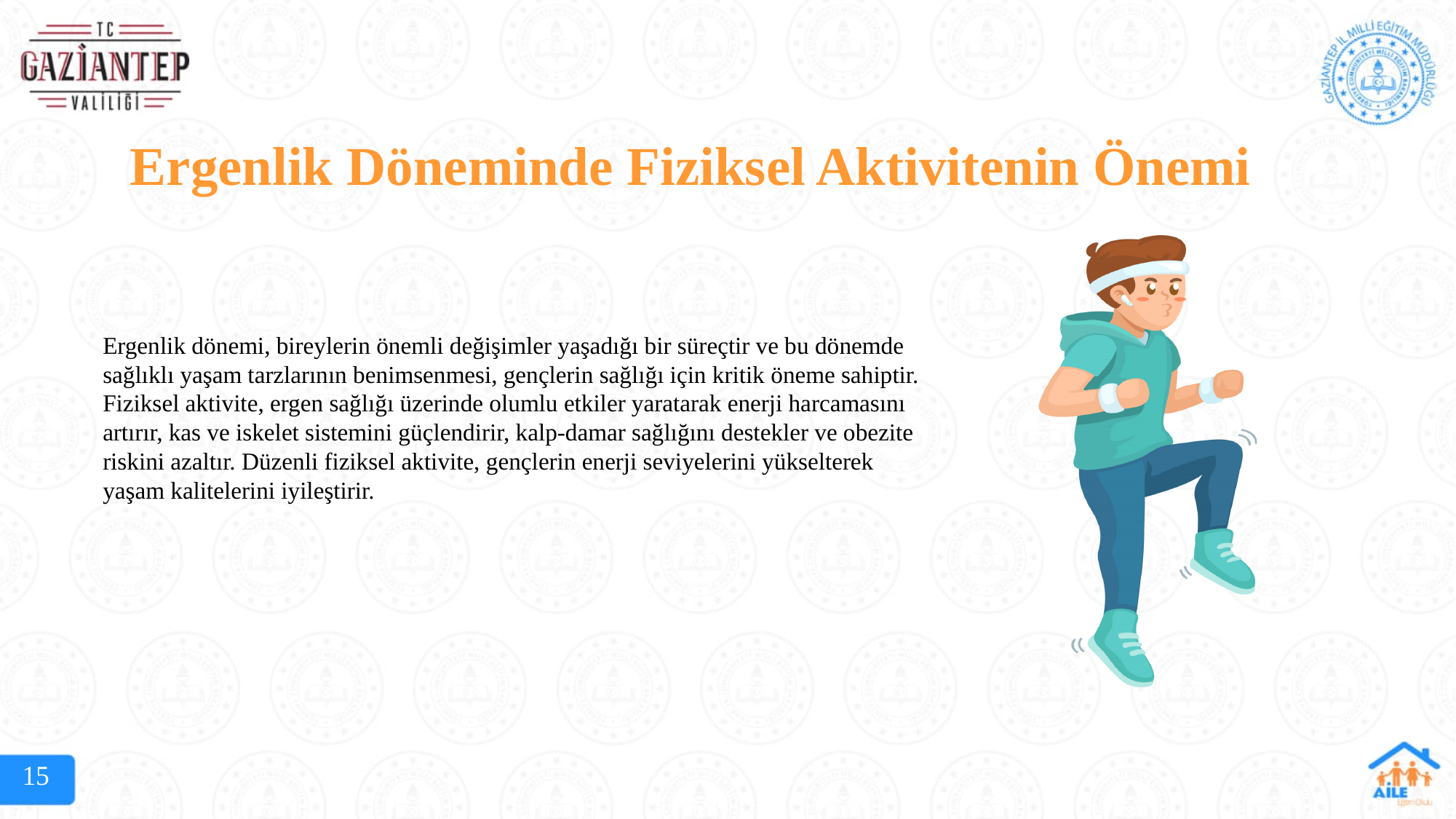

Ergenlik Döneminde Fiziksel Aktivitenin Önemi

Ergenlik dönemi, bireylerin önemli değişimler yaşadığı bir süreçtir ve bu dönemde sağlıklı yaşam tarzlarının benimsenmesi, gençlerin sağlığı için kritik öneme sahiptir. Fiziksel aktivite, ergen sağlığı üzerinde olumlu etkiler yaratarak enerji harcamasını artırır, kas ve iskelet sistemini güçlendirir, kalp-damar sağlığını destekler ve obezite riskini azaltır. Düzenli fiziksel aktivite, gençlerin enerji seviyelerini yükselterek yaşam kalitelerini iyileştirir.
15